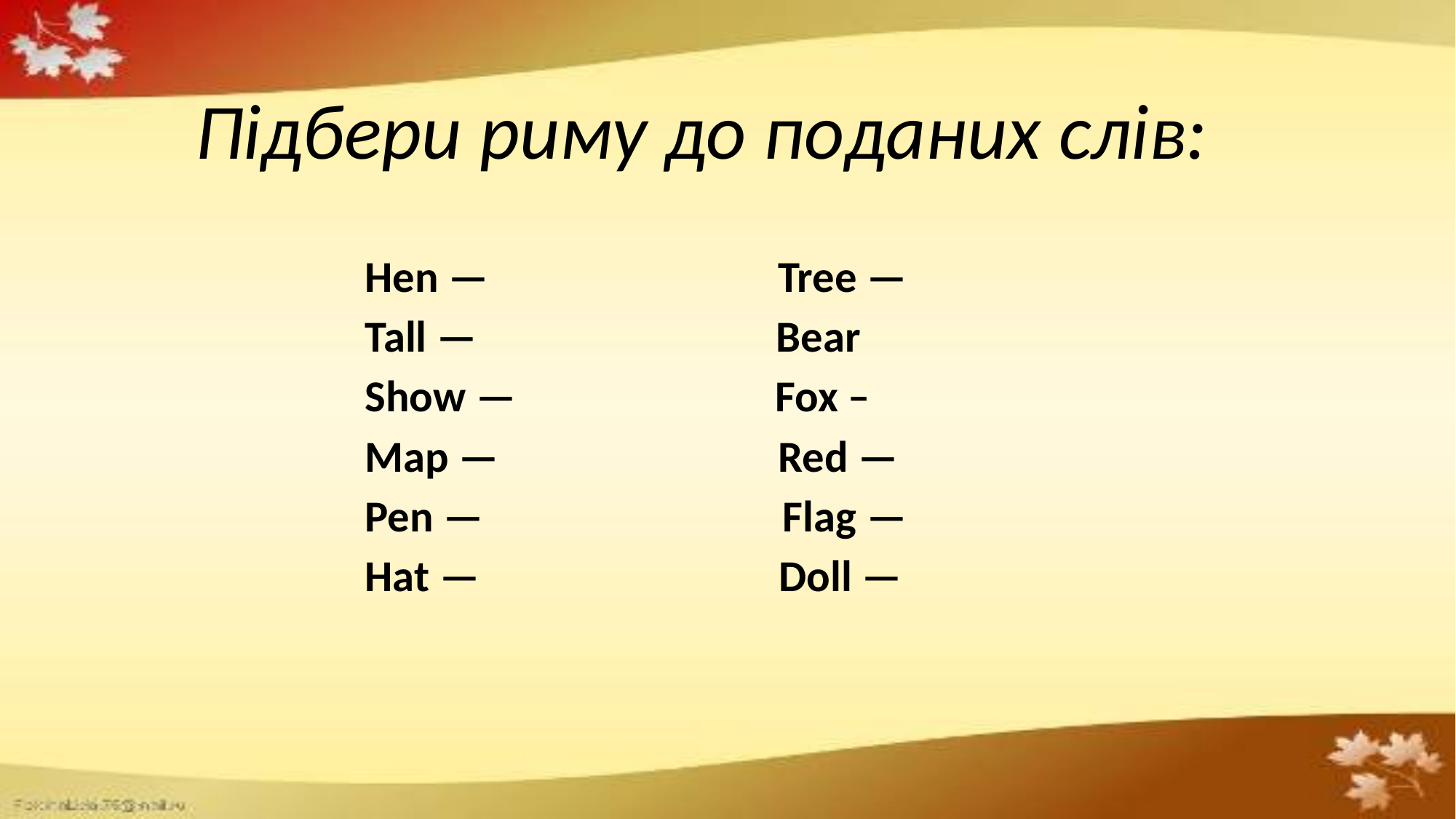

# Підбери риму до поданих слів:
Hen —                             Tree —
Tall —                              Bear
Show —                          Fox –
Map —                            Red —
Pen —                              Flag —
Hat —                              Doll —